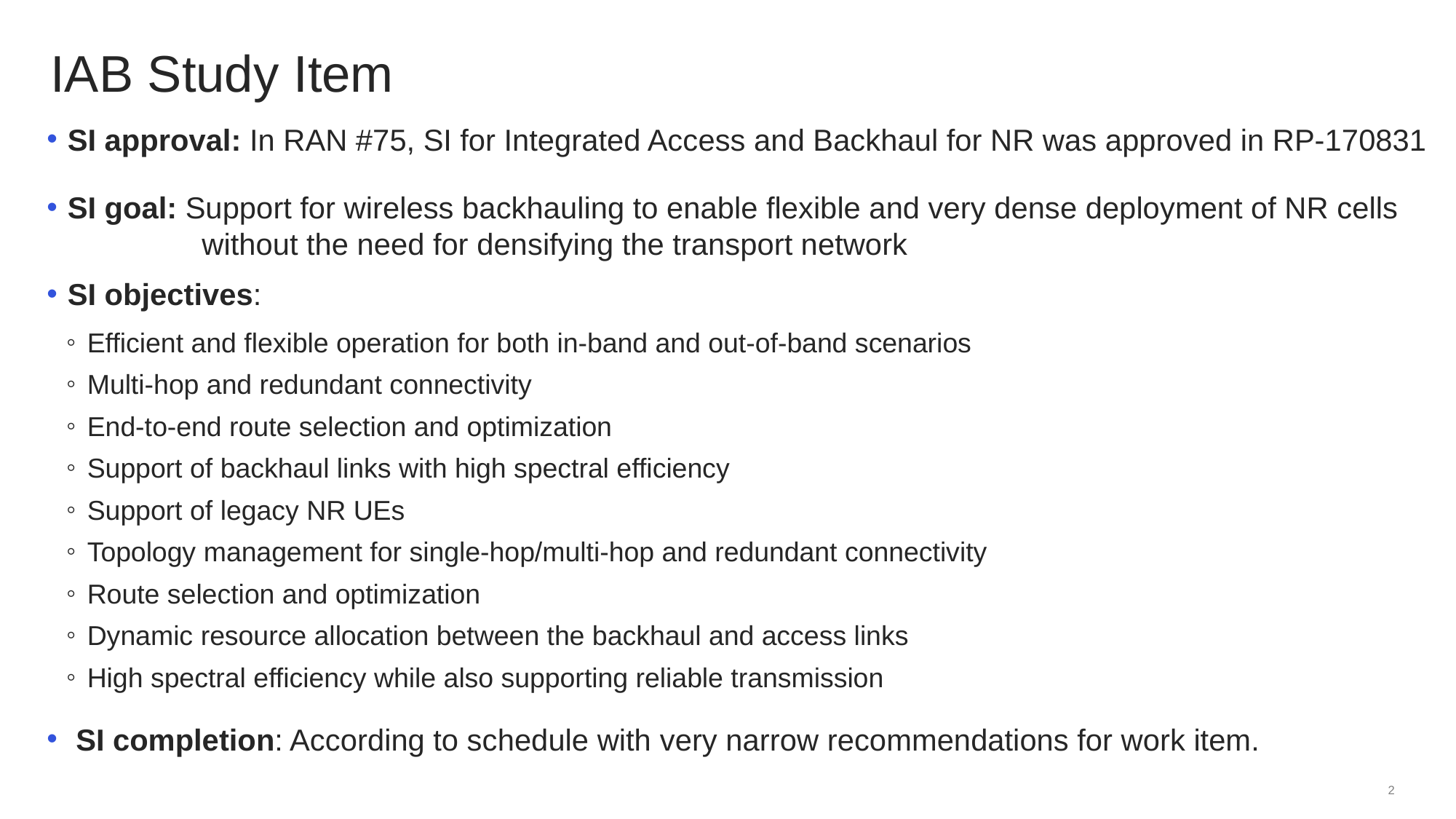

# IAB Study Item
SI approval: In RAN #75, SI for Integrated Access and Backhaul for NR was approved in RP-170831
SI goal: Support for wireless backhauling to enable flexible and very dense deployment of NR cells 	   without the need for densifying the transport network
SI objectives:
Efficient and flexible operation for both in-band and out-of-band scenarios
Multi-hop and redundant connectivity
End-to-end route selection and optimization
Support of backhaul links with high spectral efficiency
Support of legacy NR UEs
Topology management for single-hop/multi-hop and redundant connectivity
Route selection and optimization
Dynamic resource allocation between the backhaul and access links
High spectral efficiency while also supporting reliable transmission
 SI completion: According to schedule with very narrow recommendations for work item.